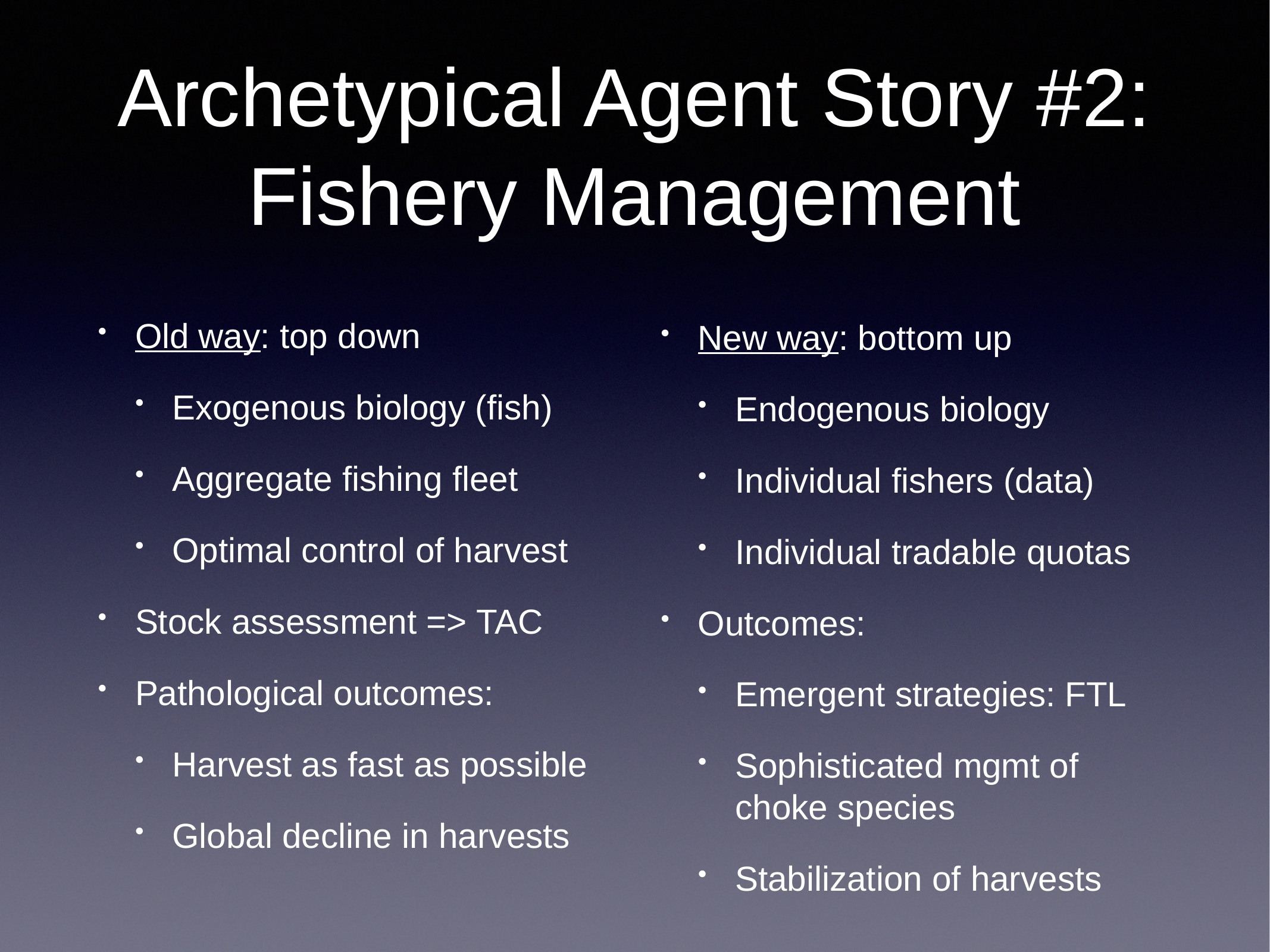

# Archetypical Agent Story #2:
Fishery Management
Old way: top down
Exogenous biology (fish)
Aggregate fishing fleet
Optimal control of harvest
Stock assessment => TAC
Pathological outcomes:
Harvest as fast as possible
Global decline in harvests
New way: bottom up
Endogenous biology
Individual fishers (data)
Individual tradable quotas
Outcomes:
Emergent strategies: FTL
Sophisticated mgmt of choke species
Stabilization of harvests